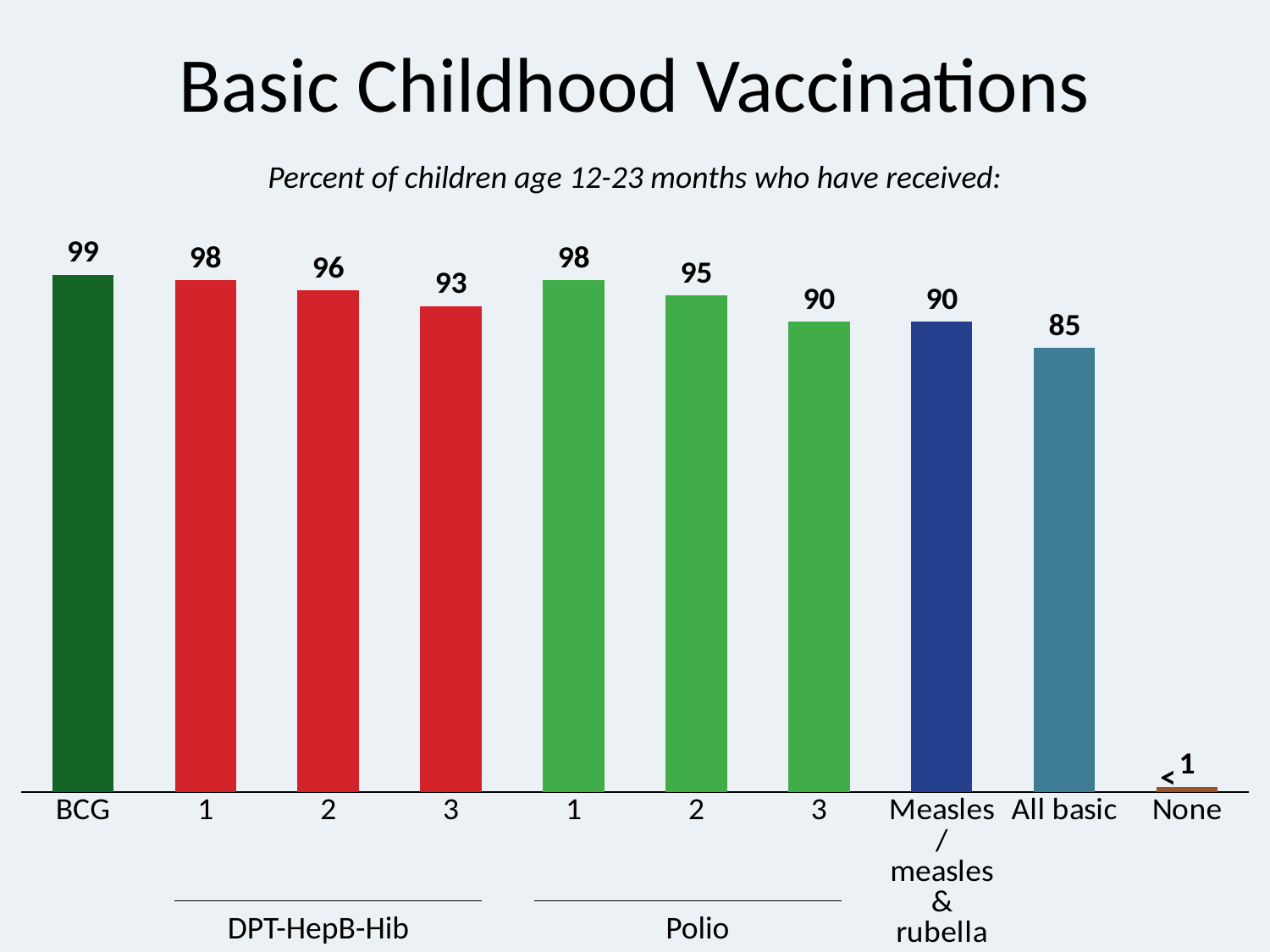

# Basic Childhood Vaccinations
Percent of children age 12-23 months who have received:

### Chart

| Category | Series 1 |
|---|---|
| BCG | 99.0 |
| 1 | 98.0 |
| 2 | 96.0 |
| 3 | 93.0 |
| 1 | 98.0 |
| 2 | 95.0 |
| 3 | 90.0 |
| Measles/ measles & rubella | 90.0 |
| All basic | 85.0 |
| None | 1.0 |
<
Polio
DPT-HepB-Hib